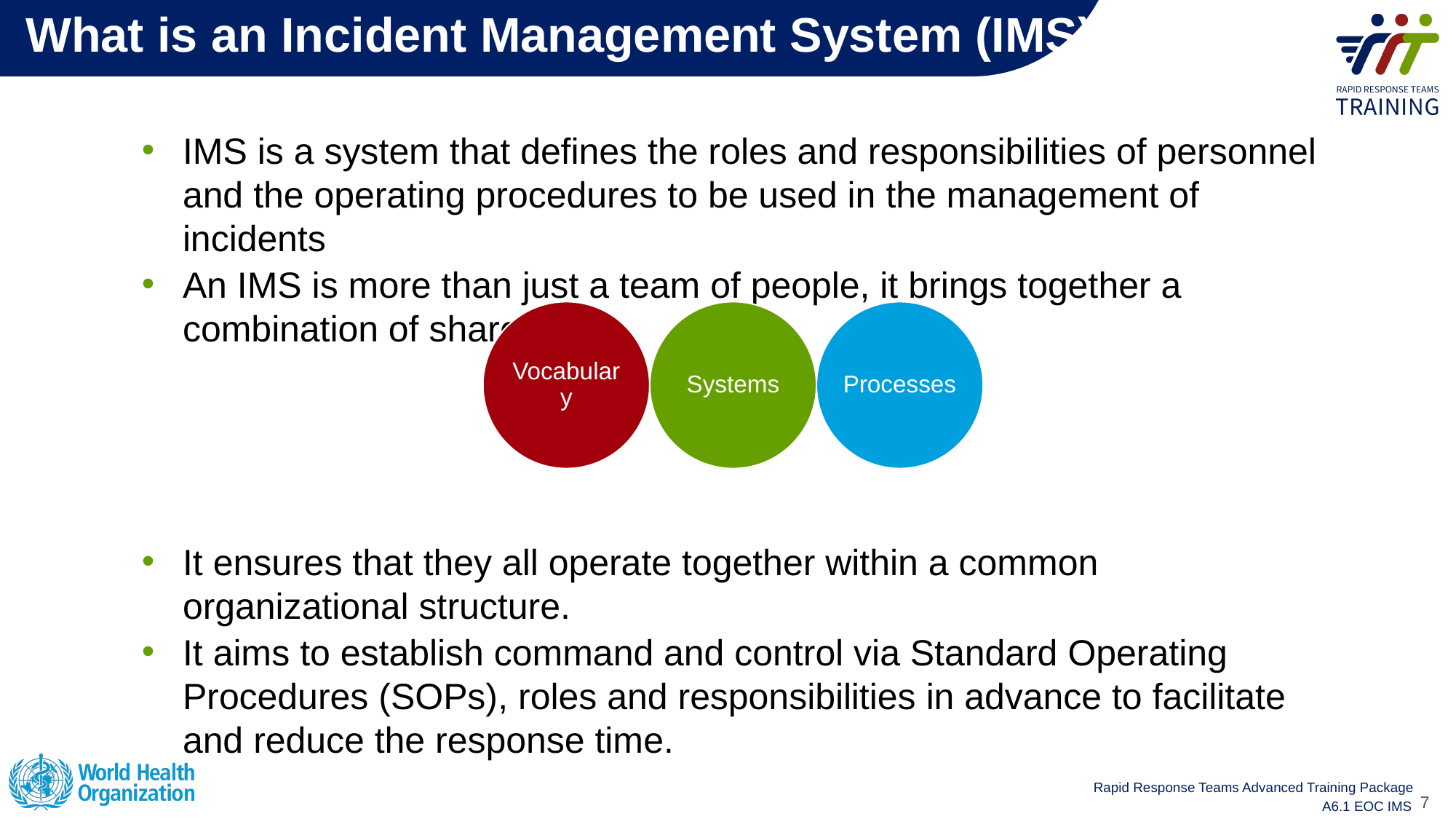

What is an Incident Management System (IMS)?
IMS is a system that defines the roles and responsibilities of personnel and the operating procedures to be used in the management of incidents
An IMS is more than just a team of people, it brings together a combination of shared:

It ensures that they all operate together within a common organizational structure.
It aims to establish command and control via Standard Operating Procedures (SOPs), roles and responsibilities in advance to facilitate and reduce the response time.

Vocabulary

Systems

Processes
7